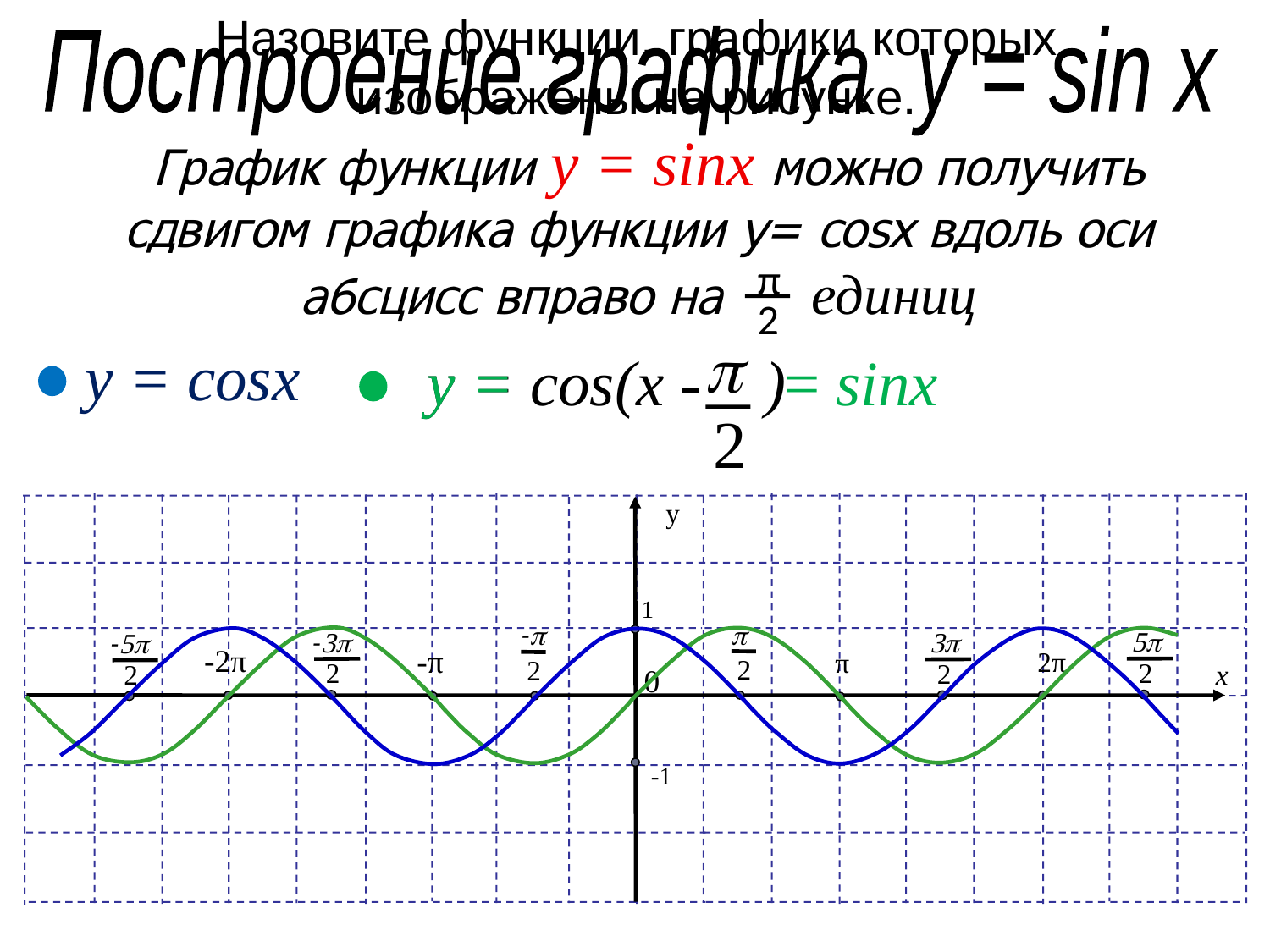

Назовите функции, графики которых изображены на рисунке.
Построение графика  y = sin x
 График функции y = sinx можно получить сдвигом графика функции у= cosх вдоль оси абсцисс вправо на      единиц
π
2

π
2
y = cos(x -    )

y = cosx
y =                 = sinx

y

 1

 -1
π

2

-π

2

 5π
2

-3π
2

 3π
2

-5π
2

-2π

 -π

  2π

  π

0
x